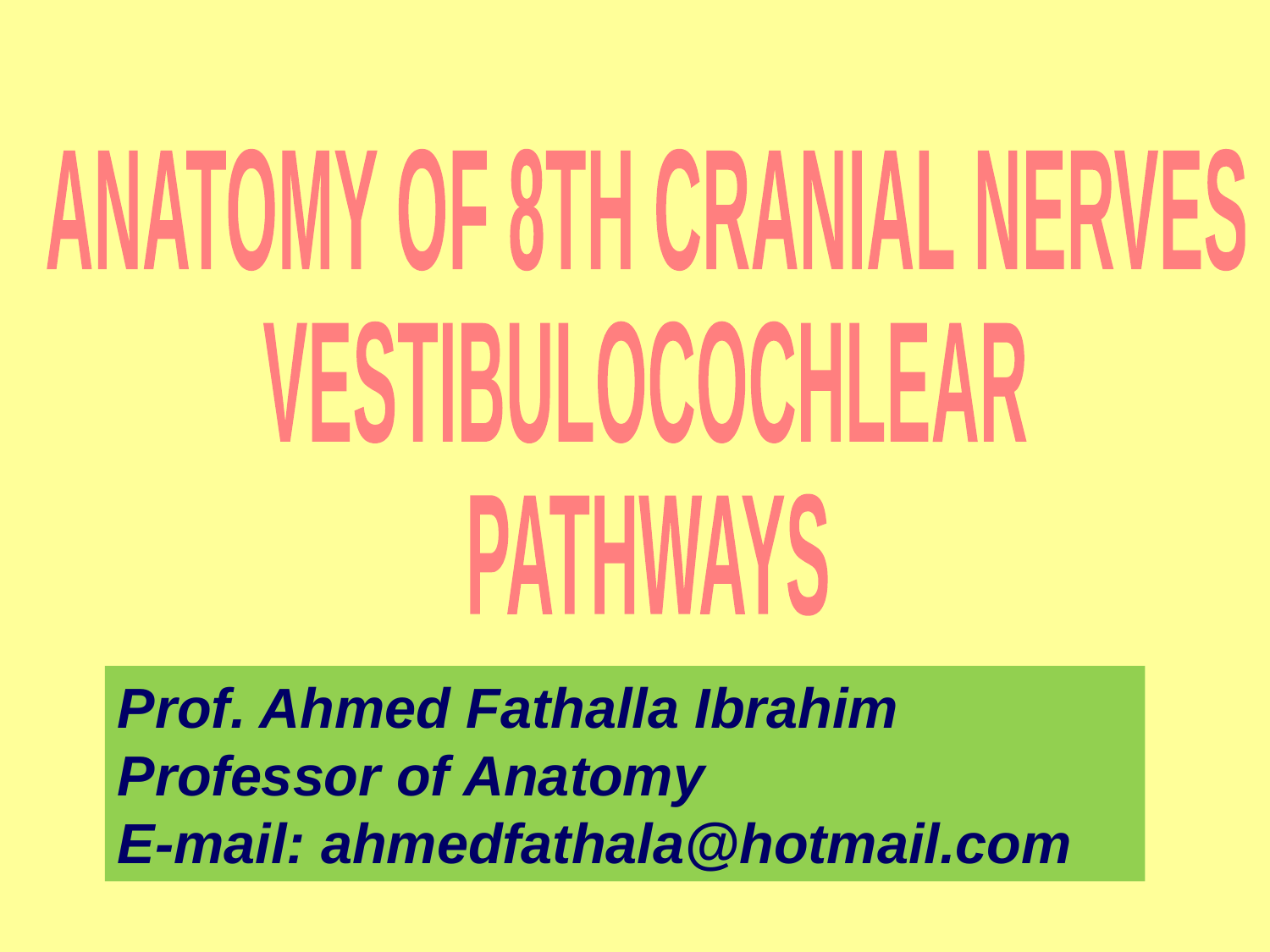

ANATOMY OF 8TH CRANIAL NERVES
VESTIBULOCOCHLEAR
PATHWAYS
Prof. Ahmed Fathalla Ibrahim
Professor of Anatomy
E-mail: ahmedfathala@hotmail.com